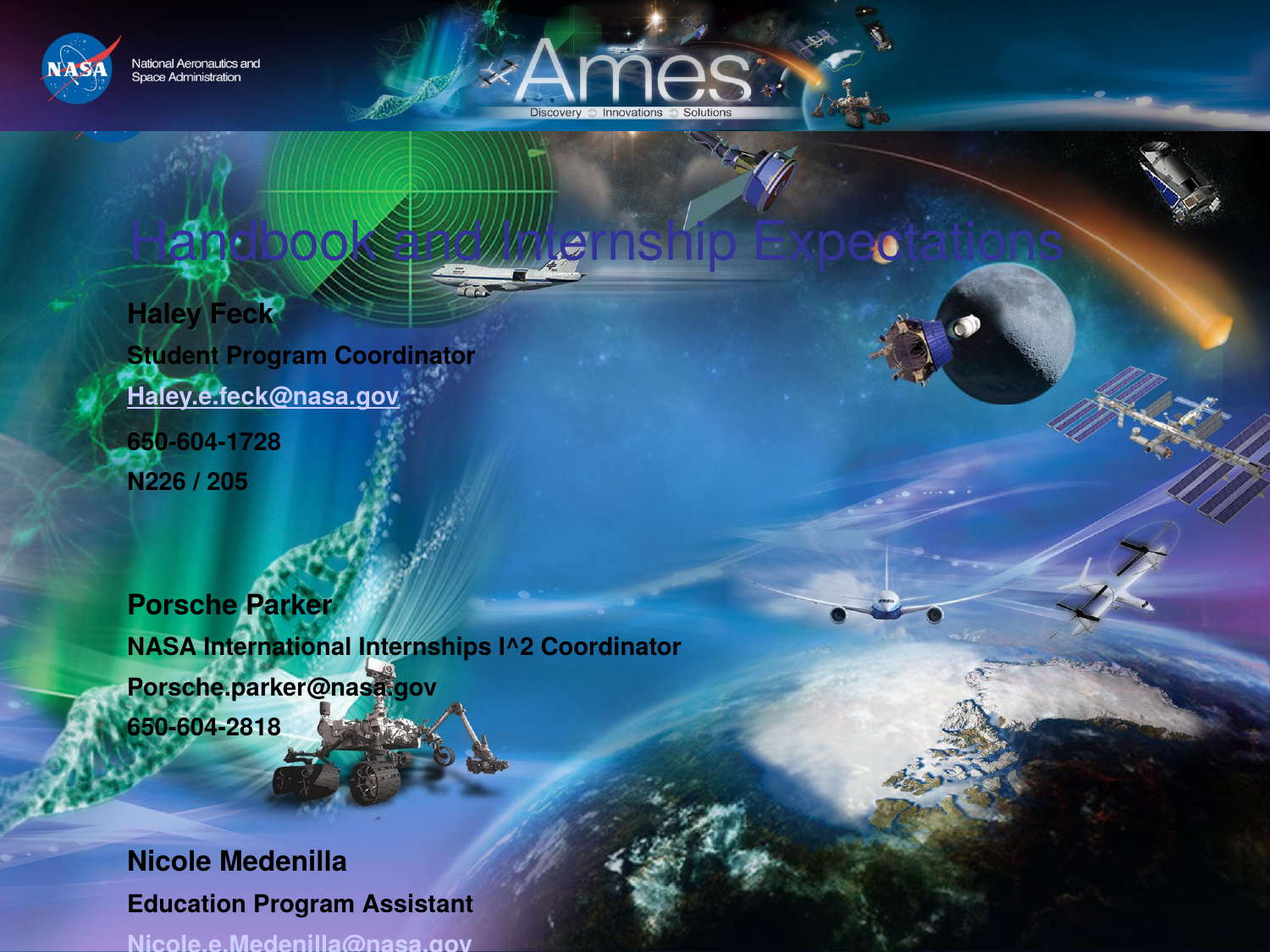

# Handbook and Internship Expectations
Haley Feck
Student Program Coordinator
Haley.e.feck@nasa.gov
650-604-1728
N226 / 205

Porsche Parker
NASA International Internships I^2 Coordinator
Porsche.parker@nasa.gov
650-604-2818

Nicole Medenilla
Education Program Assistant
Nicole.e.Medenilla@nasa.gov
650.604.4840
N226 / 222